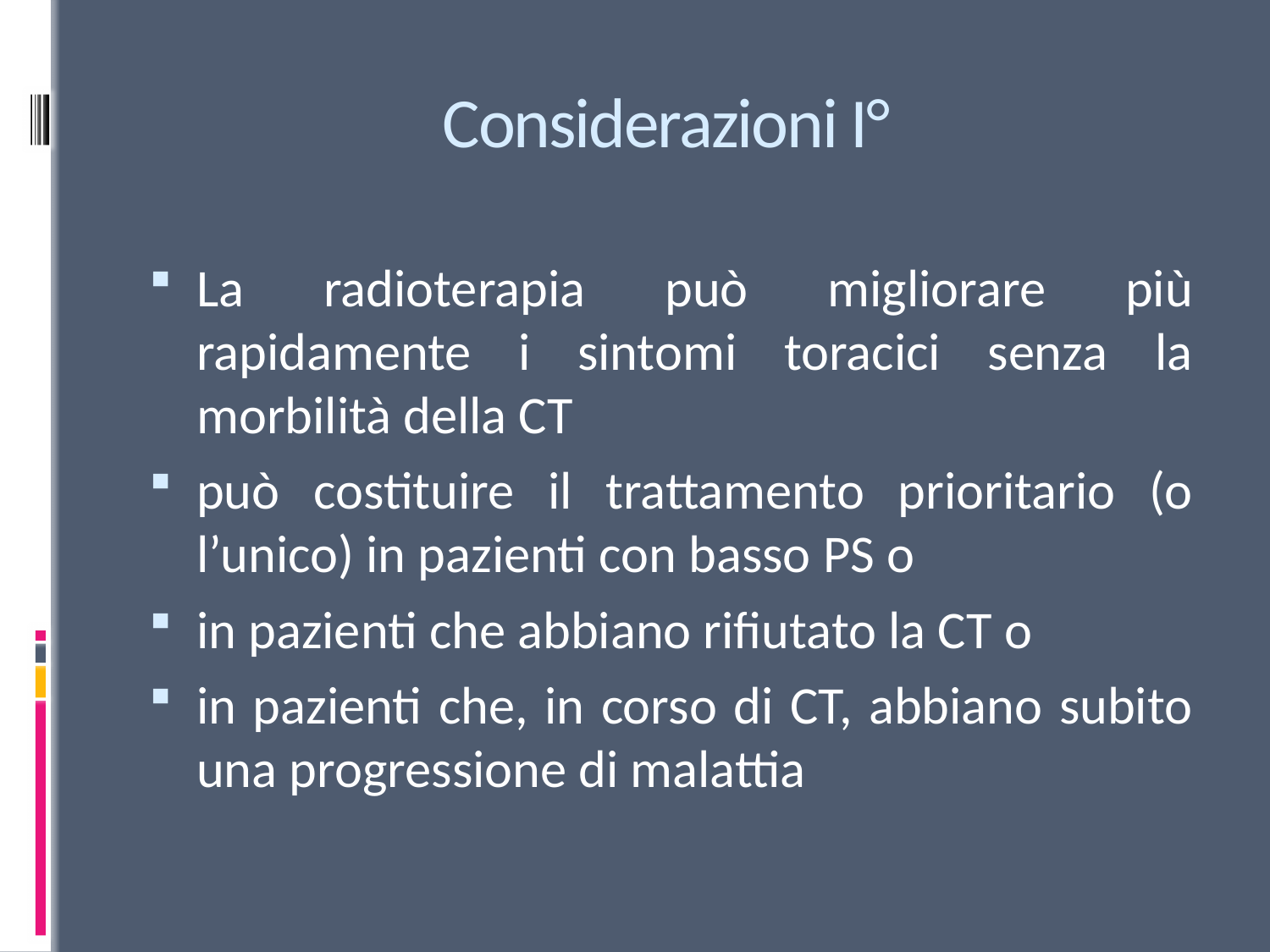

# Considerazioni I°
La radioterapia può migliorare più rapidamente i sintomi toracici senza la morbilità della CT
può costituire il trattamento prioritario (o l’unico) in pazienti con basso PS o
in pazienti che abbiano rifiutato la CT o
in pazienti che, in corso di CT, abbiano subito una progressione di malattia